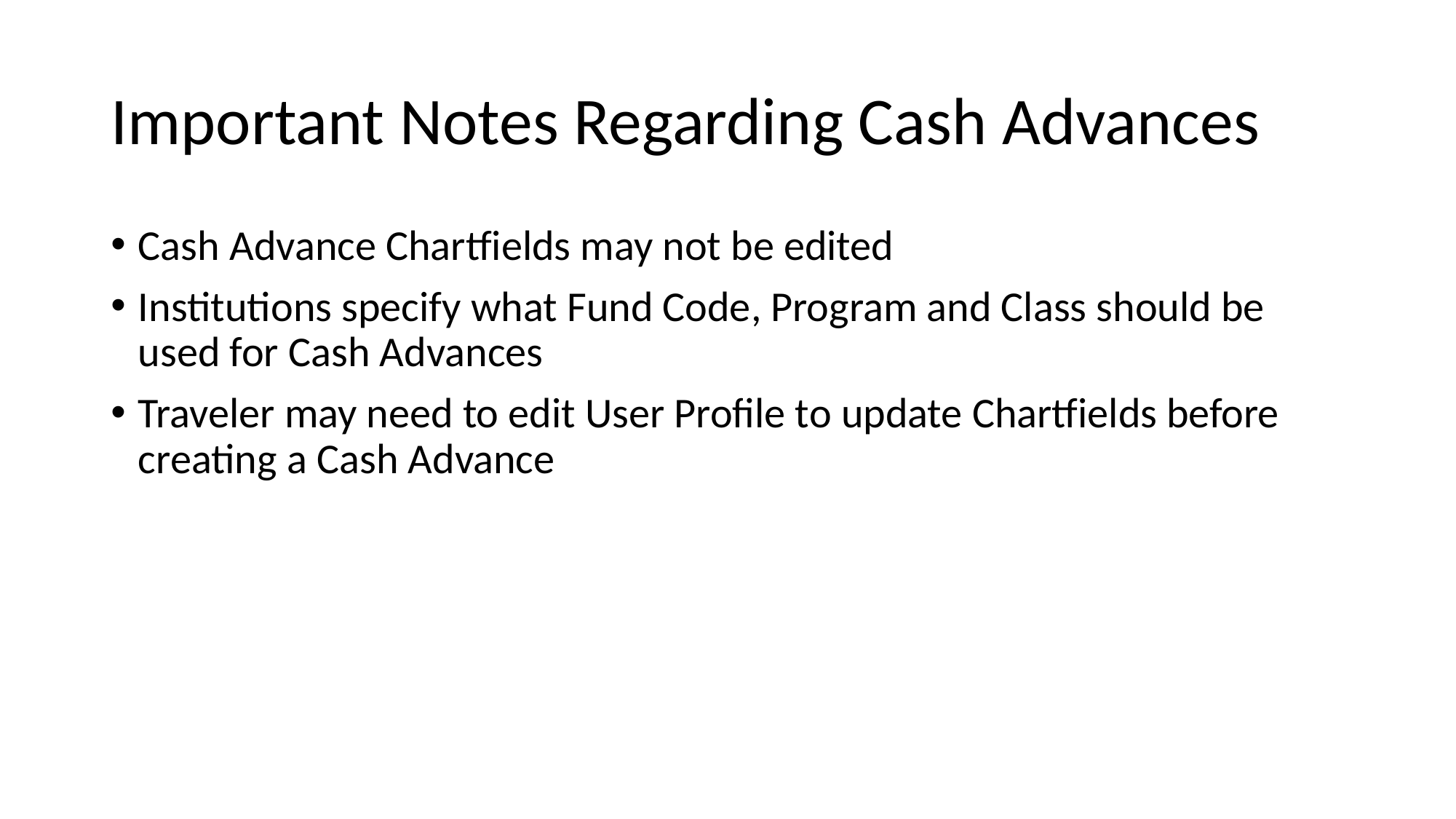

# Important Notes Regarding Cash Advances
Cash Advance Chartfields may not be edited
Institutions specify what Fund Code, Program and Class should be used for Cash Advances
Traveler may need to edit User Profile to update Chartfields before creating a Cash Advance